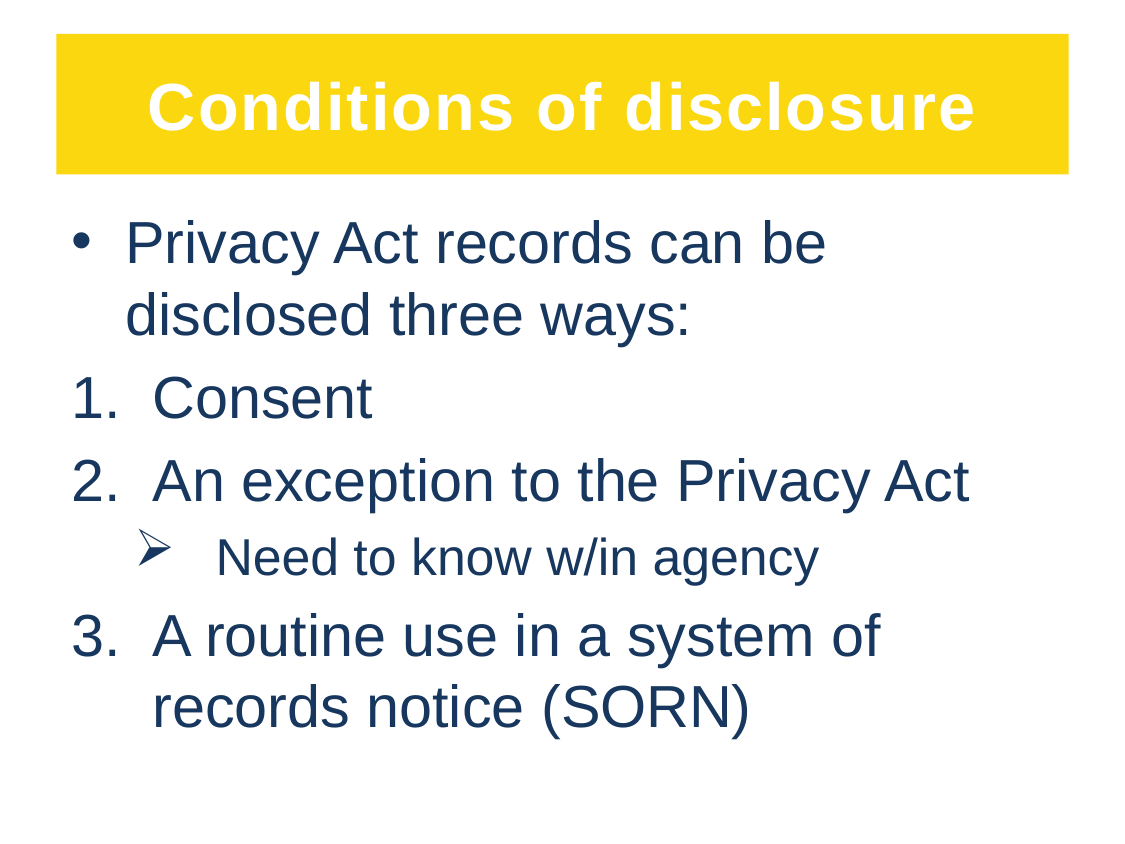

# Conditions of disclosure
Privacy Act records can be disclosed three ways:
Consent
An exception to the Privacy Act
Need to know w/in agency
A routine use in a system of records notice (SORN)